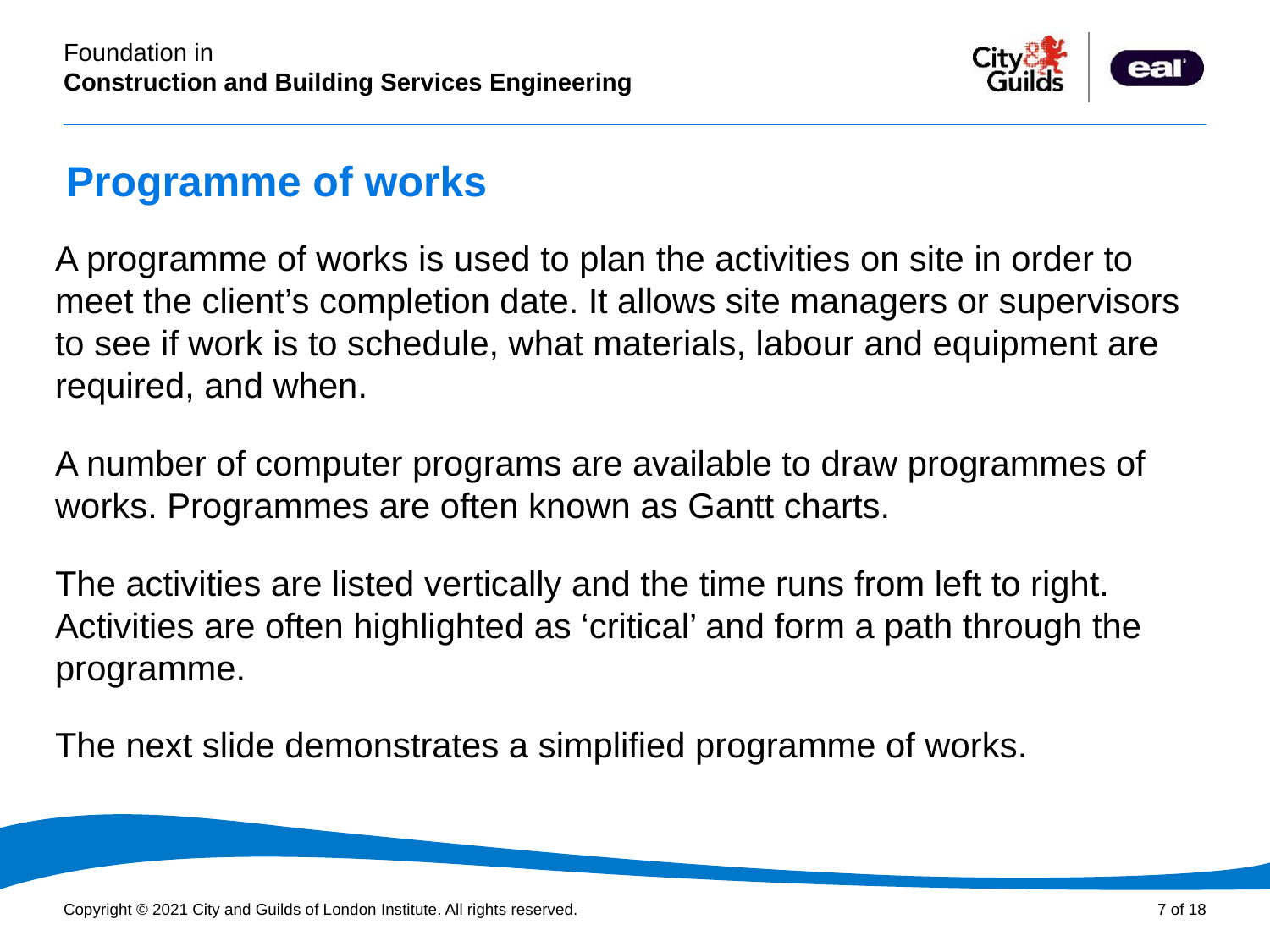

# Programme of works
A programme of works is used to plan the activities on site in order to meet the client’s completion date. It allows site managers or supervisors to see if work is to schedule, what materials, labour and equipment are required, and when.
A number of computer programs are available to draw programmes of works. Programmes are often known as Gantt charts.
The activities are listed vertically and the time runs from left to right. Activities are often highlighted as ‘critical’ and form a path through the programme.
The next slide demonstrates a simplified programme of works.